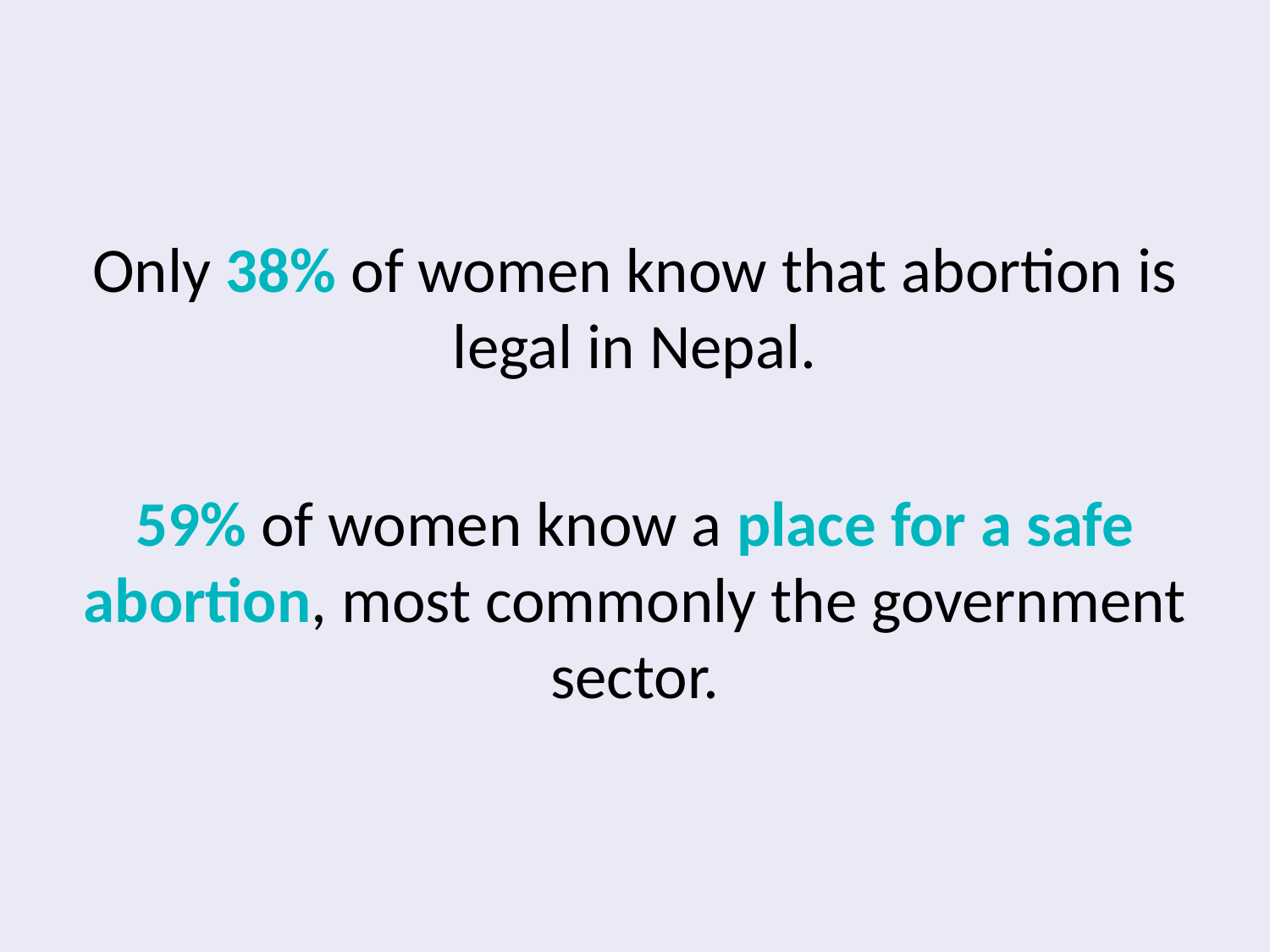

Only 38% of women know that abortion is legal in Nepal.

59% of women know a place for a safe abortion, most commonly the government sector.